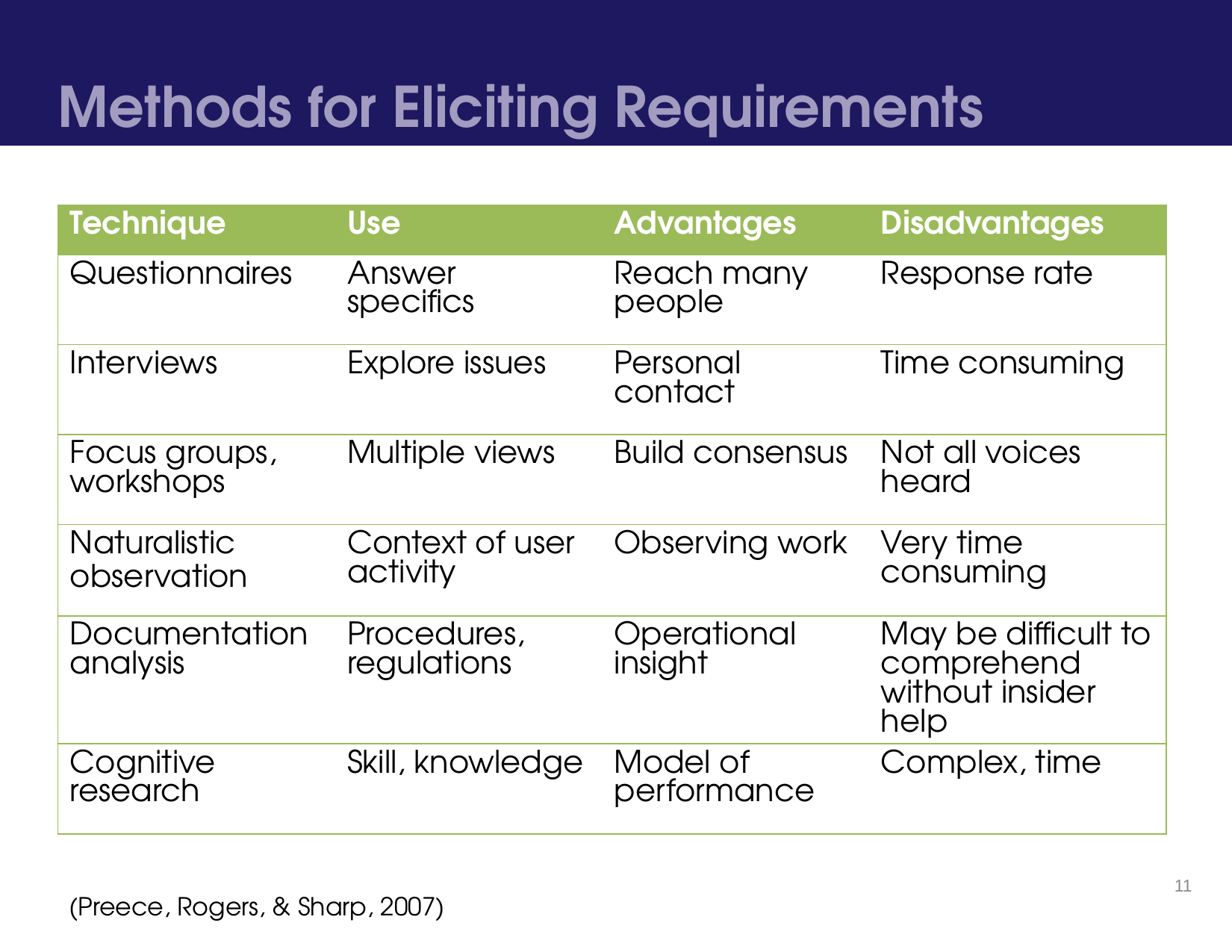

# Methods for Eliciting Requirements
| Technique | Use | Advantages | Disadvantages |
| --- | --- | --- | --- |
| Questionnaires | Answer specifics | Reach many people | Response rate |
| Interviews | Explore issues | Personal contact | Time consuming |
| Focus groups, workshops | Multiple views | Build consensus | Not all voices heard |
| Naturalistic observation | Context of user activity | Observing work | Very time consuming |
| Documentation analysis | Procedures, regulations | Operational insight | May be difficult to comprehend without insider help |
| Cognitive research | Skill, knowledge | Model of performance | Complex, time |
11
(Preece, Rogers, & Sharp, 2007)